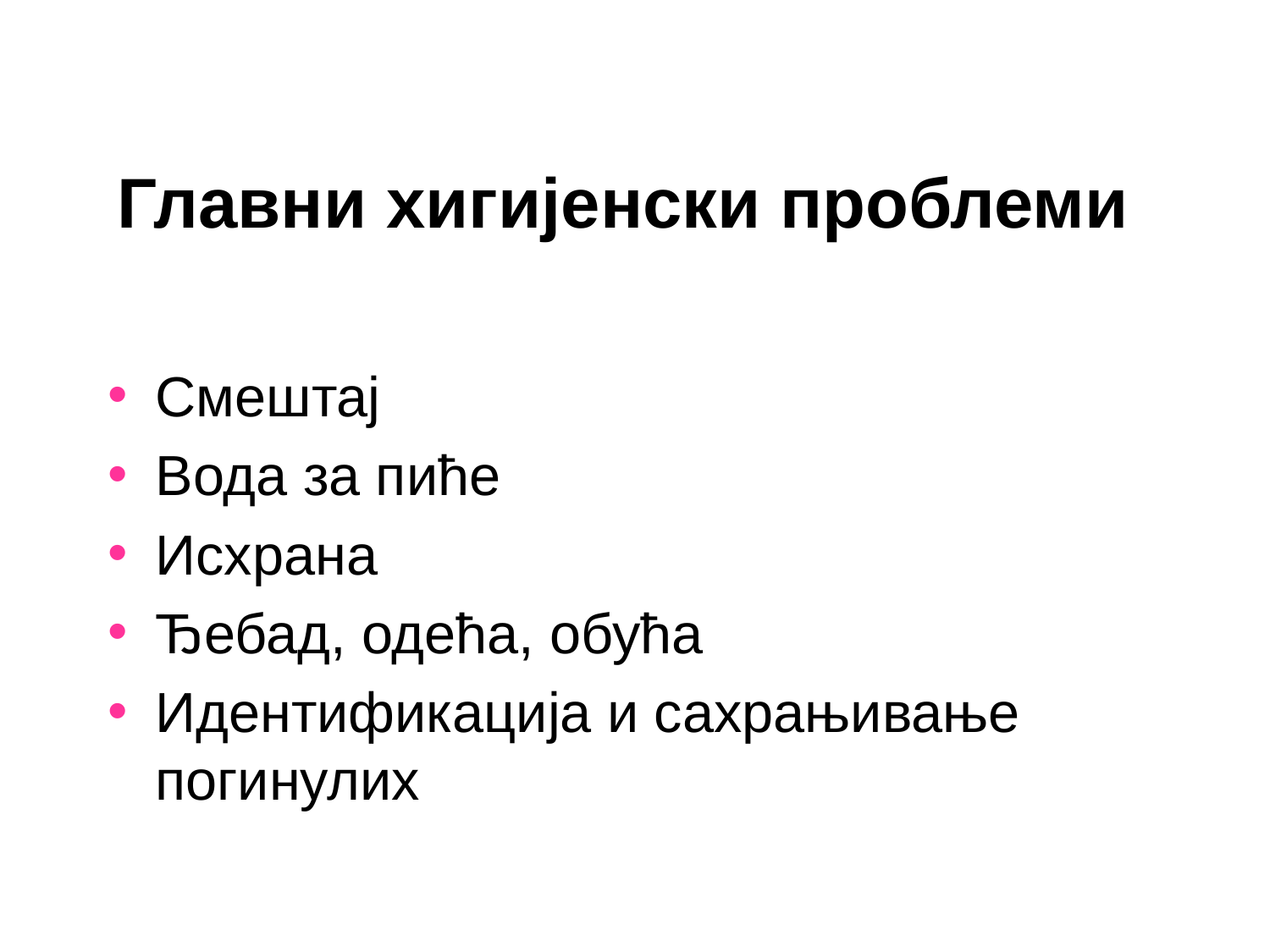

# Главни хигијенски проблеми

Смештај
Вода за пиће
Исхрана
Ђебад, одећа, обућа
Идентификација и сахрањивање погинулих